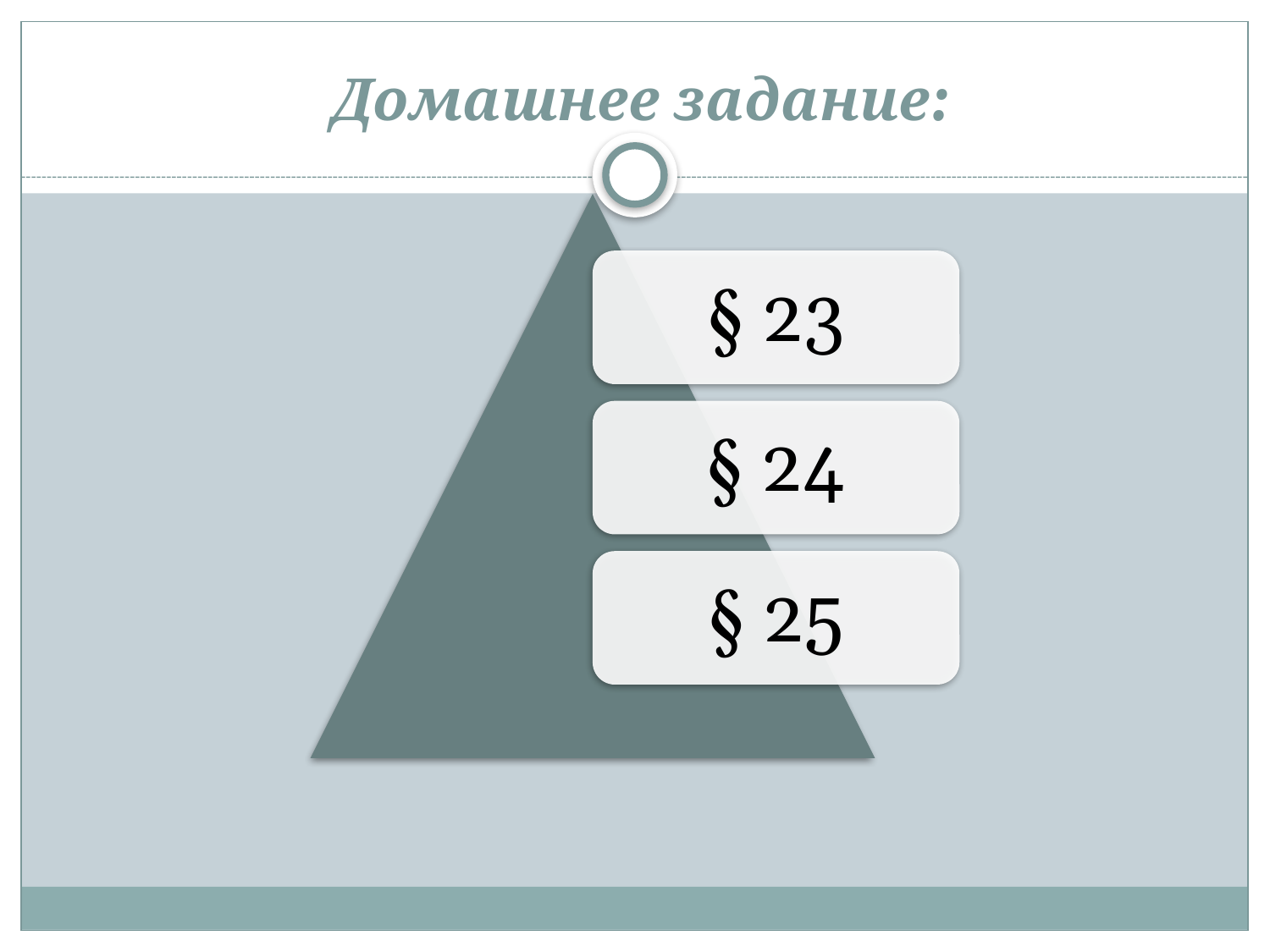

# Домашнее задание:
§ 23
§ 24
§ 25